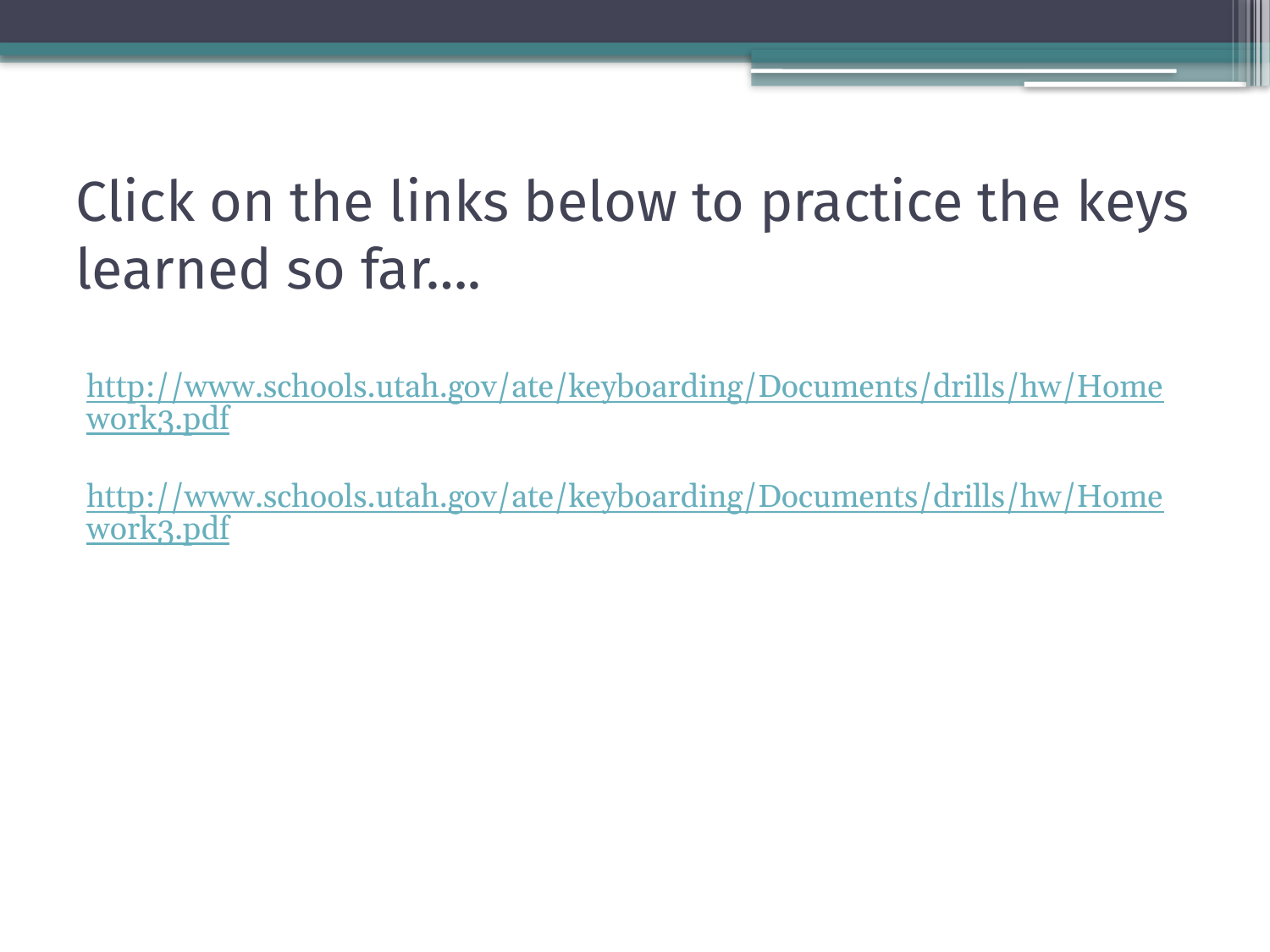

# Click on the links below to practice the keys learned so far….
http://www.schools.utah.gov/ate/keyboarding/Documents/drills/hw/Homework3.pdf

http://www.schools.utah.gov/ate/keyboarding/Documents/drills/hw/Homework3.pdf